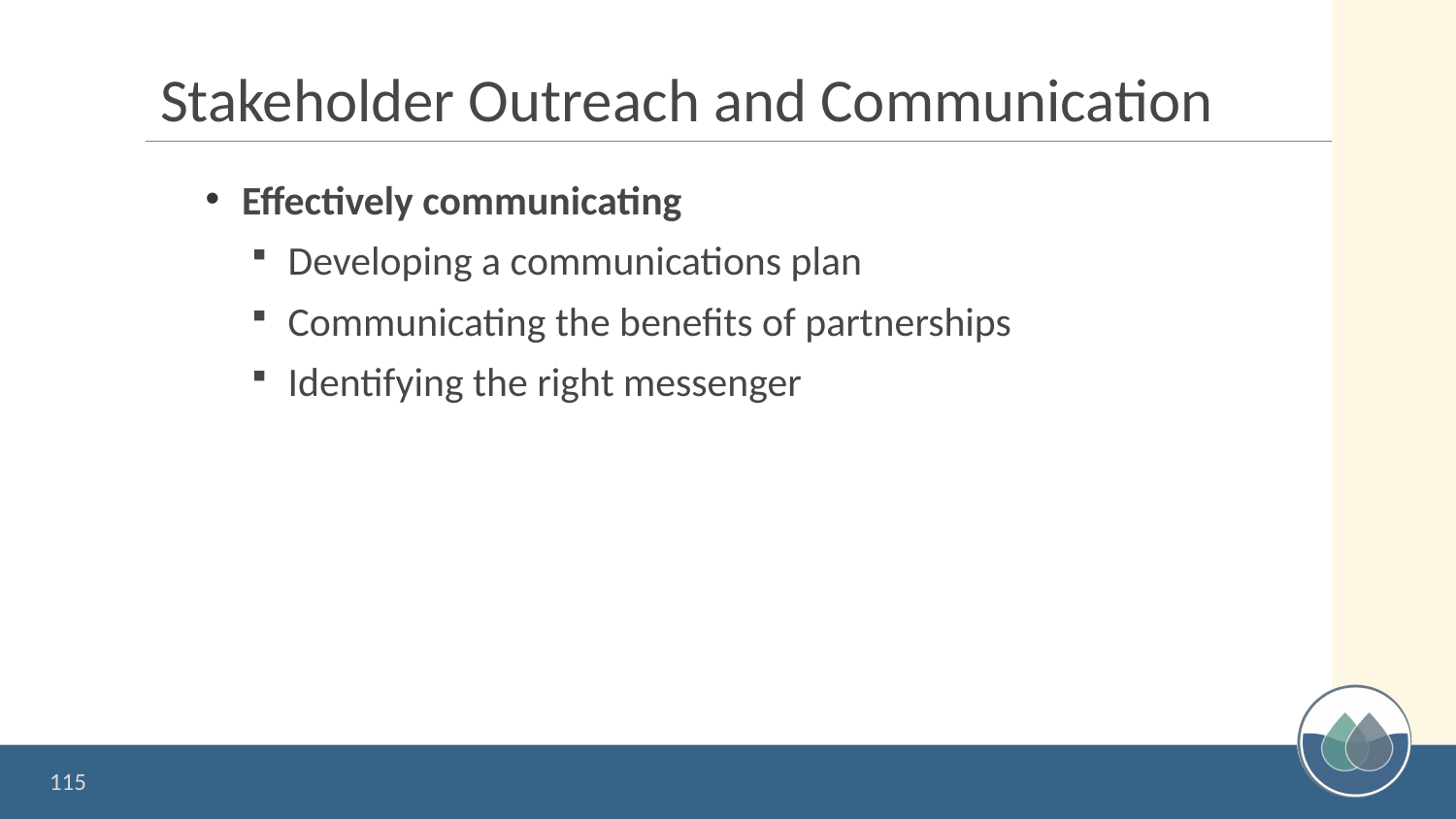

# Stakeholder Outreach and Communication
Effectively communicating
Developing a communications plan
Communicating the benefits of partnerships
Identifying the right messenger

115